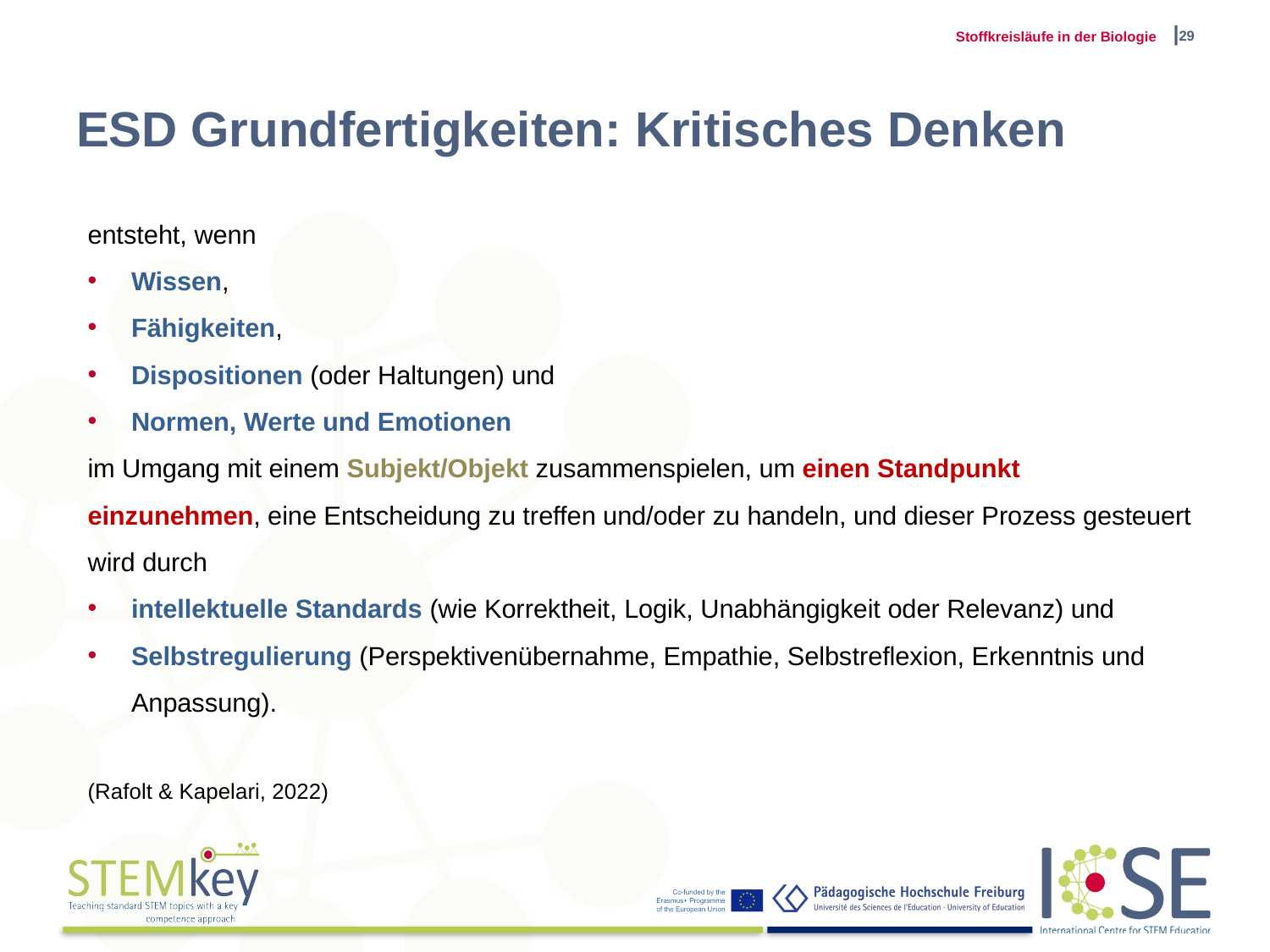

|29
Stoffkreisläufe in der Biologie
# ESD Grundfertigkeiten: Kritisches Denken

entsteht, wenn
Wissen,
Fähigkeiten,
Dispositionen (oder Haltungen) und
Normen, Werte und Emotionen
im Umgang mit einem Subjekt/Objekt zusammenspielen, um einen Standpunkt einzunehmen, eine Entscheidung zu treffen und/oder zu handeln, und dieser Prozess gesteuert wird durch
intellektuelle Standards (wie Korrektheit, Logik, Unabhängigkeit oder Relevanz) und
Selbstregulierung (Perspektivenübernahme, Empathie, Selbstreflexion, Erkenntnis und Anpassung).

(Rafolt & Kapelari, 2022)